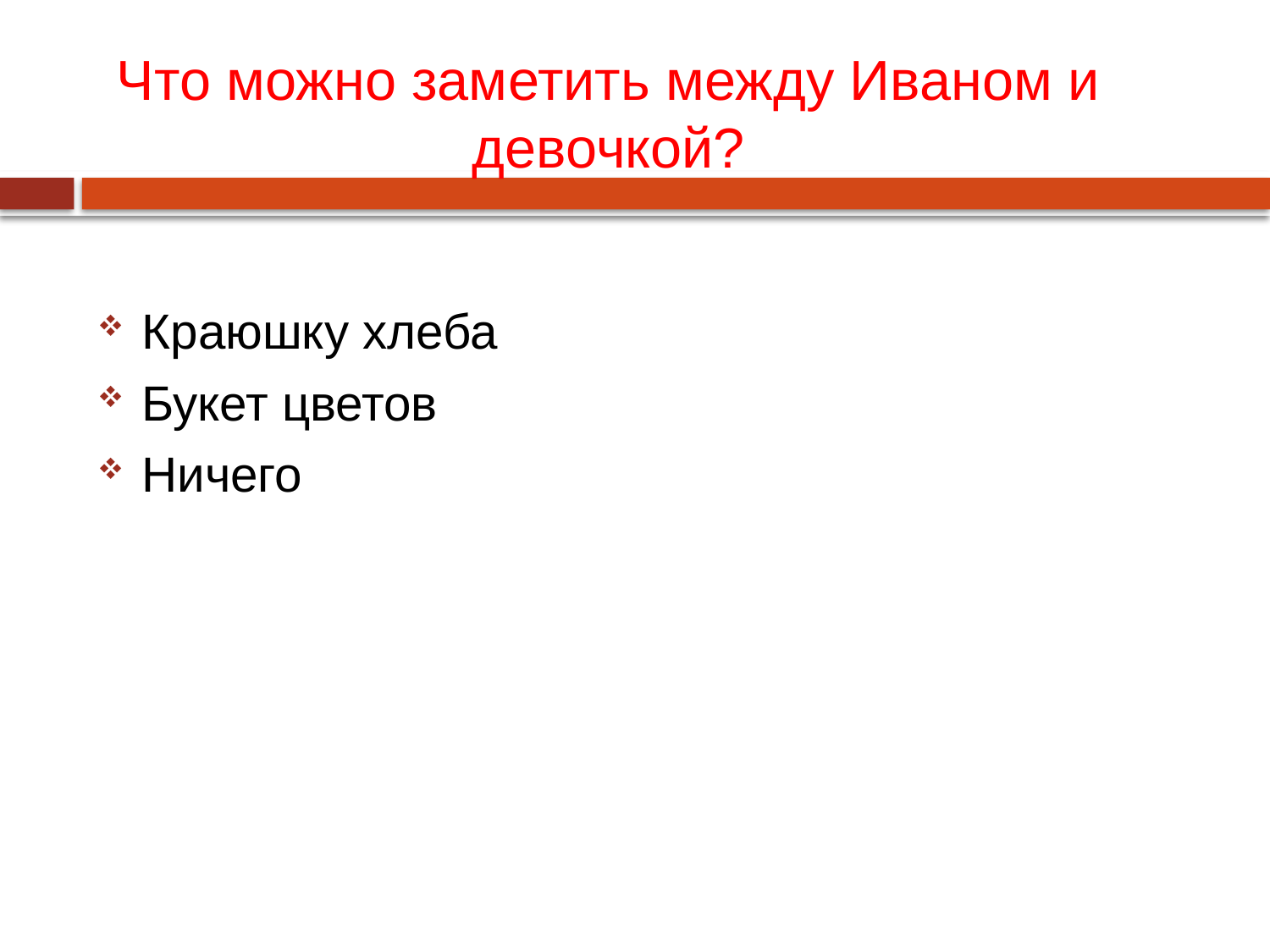

# Что можно заметить между Иваном и девочкой?

Краюшку хлеба
Букет цветов
Ничего